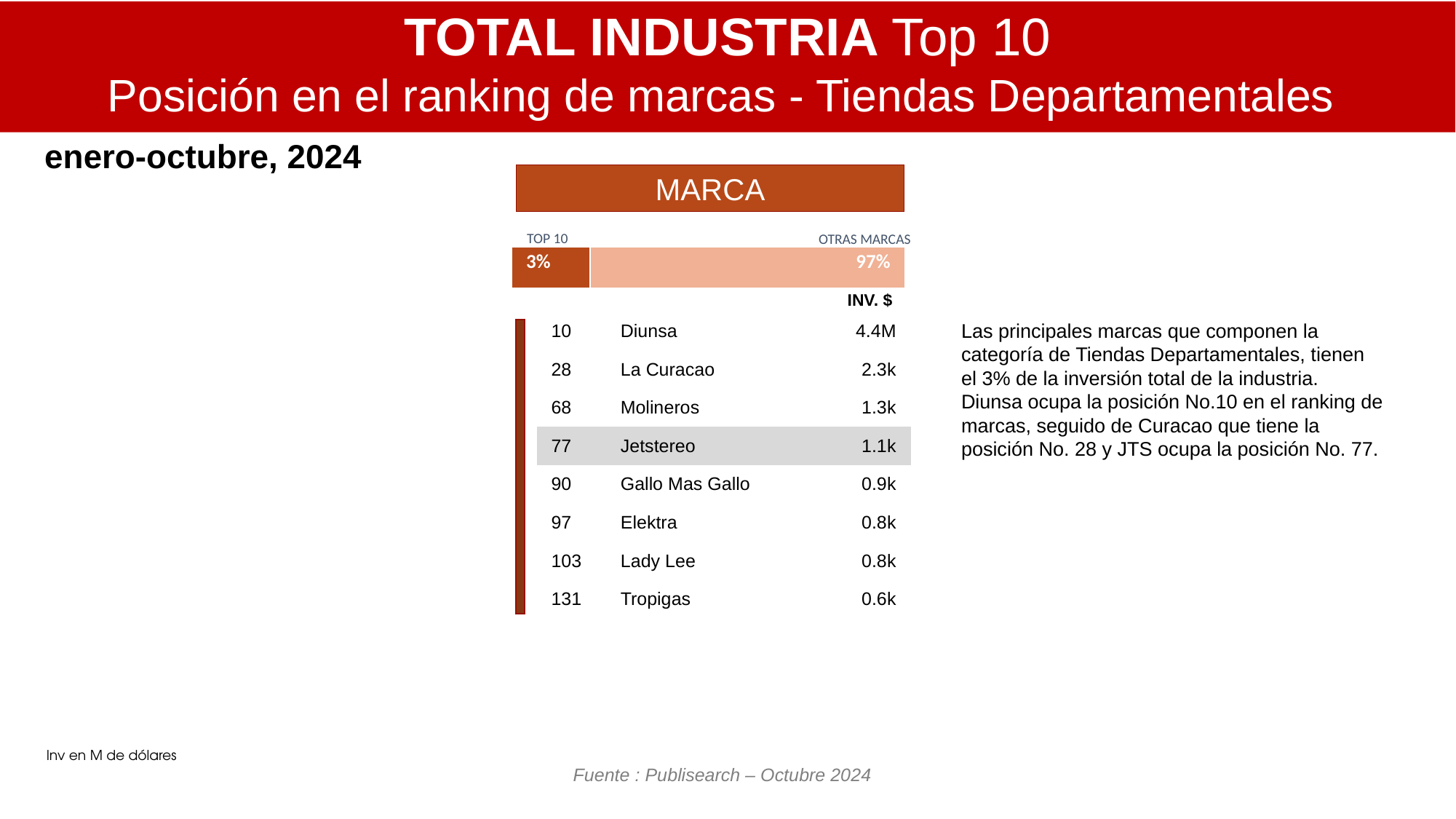

TOTAL INDUSTRIA Top 10
Posición en el ranking de marcas - Tiendas Departamentales

enero-octubre, 2024
MARCA
TOP 10
OTRAS MARCAS
| 3% | 97% |
| --- | --- |
INV. $
| 10 | Diunsa | 4.4M |
| --- | --- | --- |
| 28 | La Curacao | 2.3k |
| 68 | Molineros | 1.3k |
| 77 | Jetstereo | 1.1k |
| 90 | Gallo Mas Gallo | 0.9k |
| 97 | Elektra | 0.8k |
| 103 | Lady Lee | 0.8k |
| 131 | Tropigas | 0.6k |
|  |  |  |
|  |  |  |
Las principales marcas que componen la categoría de Tiendas Departamentales, tienen  el 3% de la inversión total de la industria.
Diunsa ocupa la posición No.10 en el ranking de marcas, seguido de Curacao que tiene la posición No. 28 y JTS ocupa la posición No. 77.

Inv en M de dólares
Fuente : Publisearch – Octubre 2024